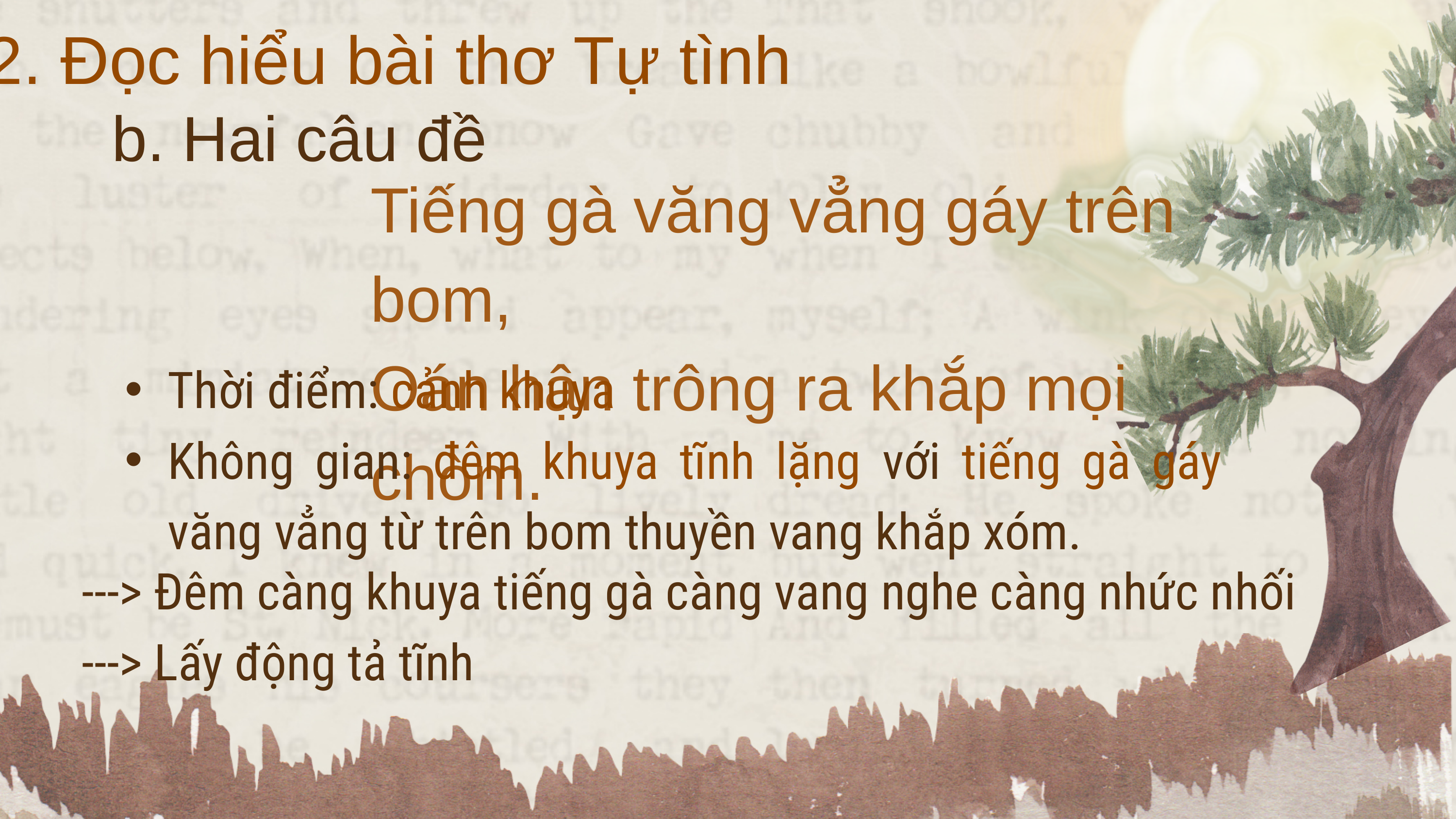

3.2. Đọc hiểu bài thơ Tự tình
b. Hai câu đề
Tiếng gà văng vẳng gáy trên bom,
Oán hận trông ra khắp mọi chòm.
Thời điểm: cảnh khuya
Không gian: đêm khuya tĩnh lặng với tiếng gà gáy văng vẳng từ trên bom thuyền vang khắp xóm.
---> Đêm càng khuya tiếng gà càng vang nghe càng nhức nhối
---> Lấy động tả tĩnh